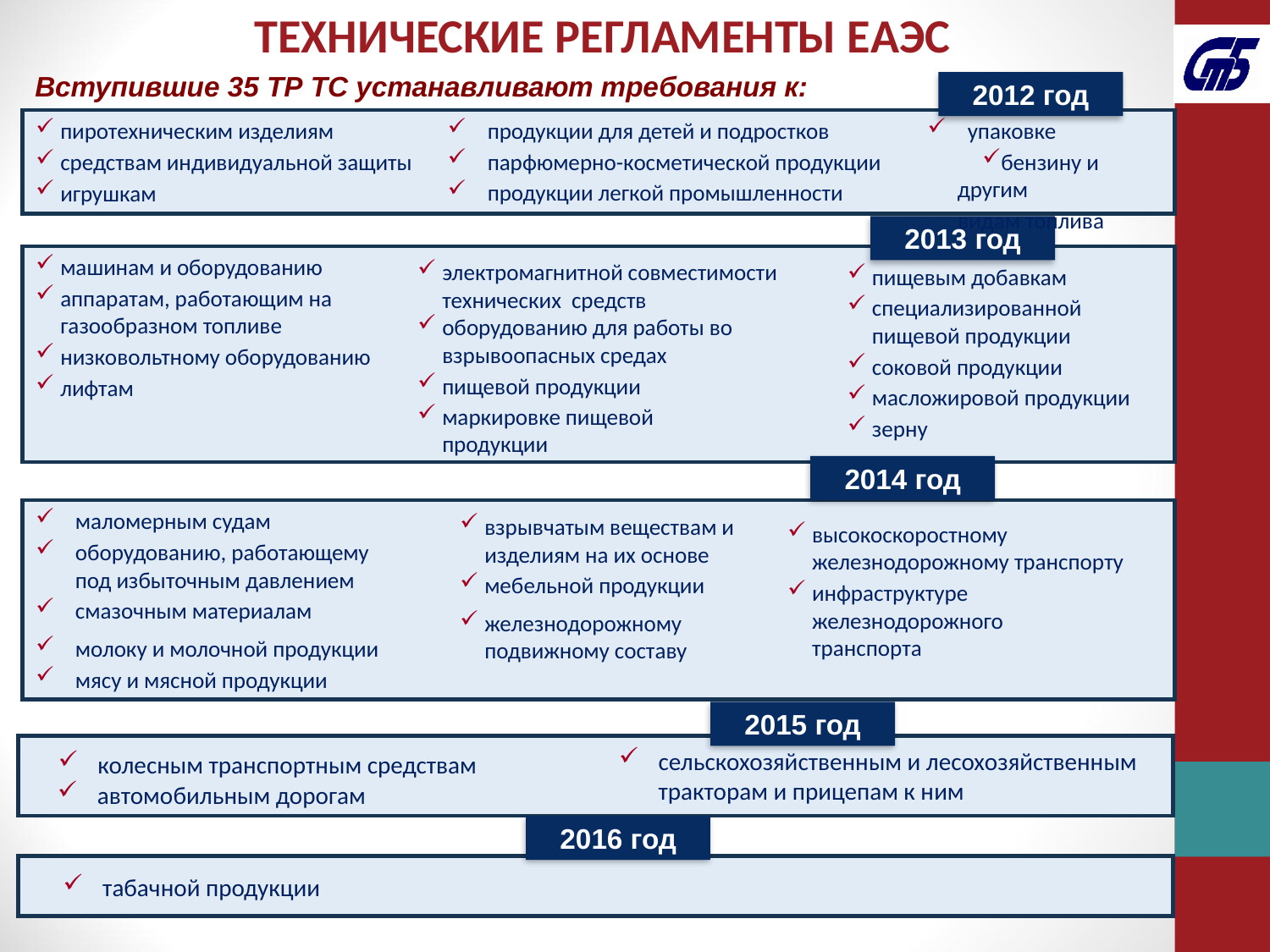

ТЕХНИЧЕСКИЕ РЕГЛАМЕНТЫ ЕАЭС
Вступившие 35 ТР ТС устанавливают требования к:
2012 год
пиротехническим изделиям
средствам индивидуальной защиты
игрушкам
  продукции для детей и подростков
  парфюмерно-косметической продукции
  продукции легкой промышленности
  упаковке
бензину и другим
      видам топлива
2013 год
машинам и оборудованию
аппаратам, работающим на
газообразном топливе
низковольтному оборудованию
лифтам

электромагнитной совместимости
технических  средств
оборудованию для работы во взрывоопасных средах
пищевой продукции
маркировке пищевой
продукции
пищевым добавкам
специализированной пищевой продукции
соковой продукции
масложировой продукции
зерну
2014 год
маломерным судам
оборудованию, работающему
под избыточным давлением
смазочным материалам
молоку и молочной продукции
мясу и мясной продукции
взрывчатым веществам и изделиям на их основе
мебельной продукции
железнодорожному
подвижному составу

высокоскоростному
железнодорожному транспорту
инфраструктуре
железнодорожного
транспорта
2015 год

сельскохозяйственным и лесохозяйственным тракторам и прицепам к ним
колесным транспортным средствам
автомобильным дорогам
9
2016 год

табачной продукции